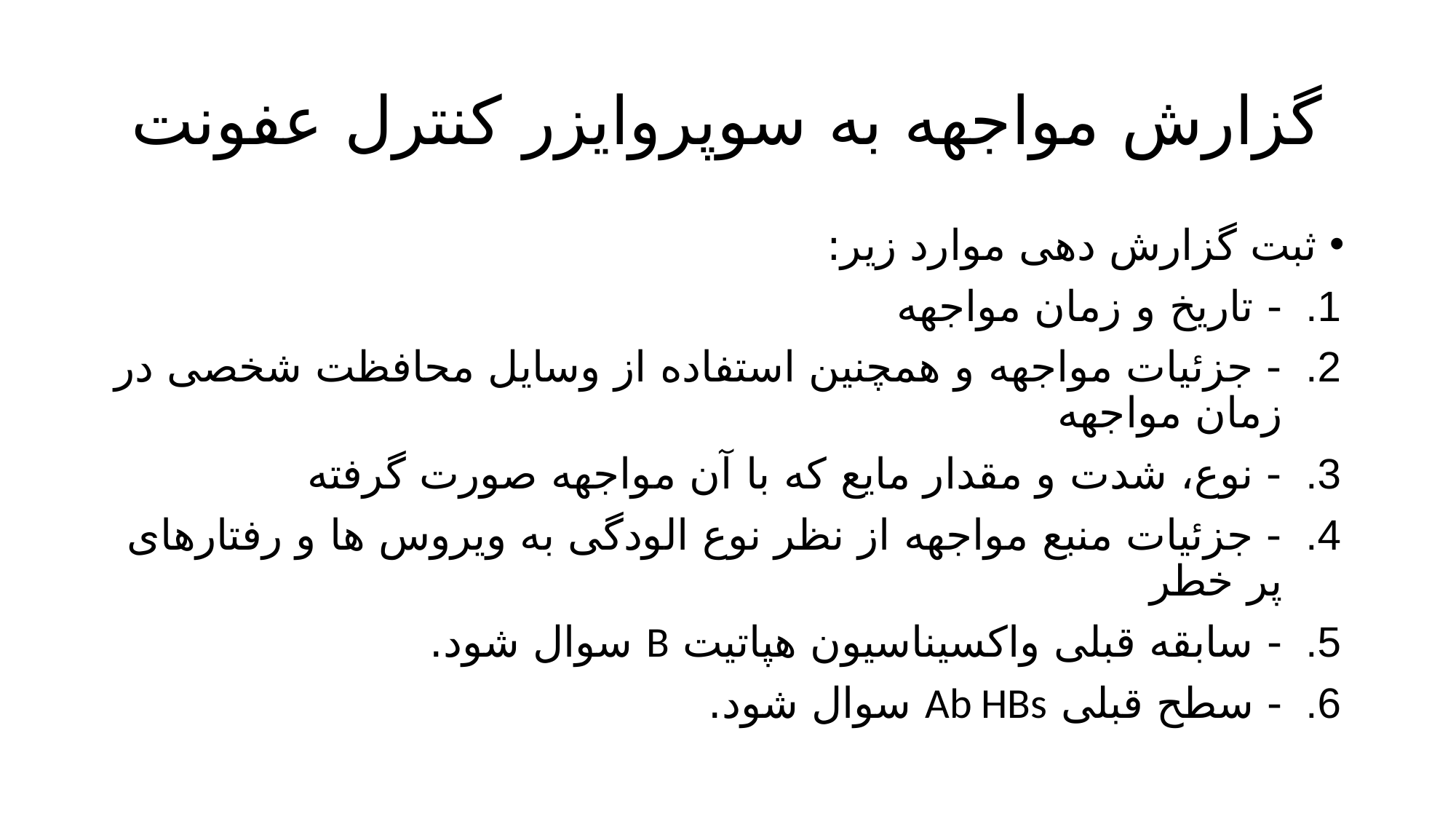

# گزارش مواجهه به سوپروایزر کنترل عفونت
ثبت گزارش دهی موارد زیر:
- تاریخ و زمان مواجهه
- جزئیات مواجهه و همچنین استفاده از وسایل محافظت شخصی در زمان مواجهه
- نوع، شدت و مقدار مایع که با آن مواجهه صورت گرفته
- جزئیات منبع مواجهه از نظر نوع الودگی به ویروس ها و رفتارهای پر خطر
- سابقه قبلی واکسیناسیون هپاتیت B سوال شود.
- سطح قبلی Ab HBs سوال شود.